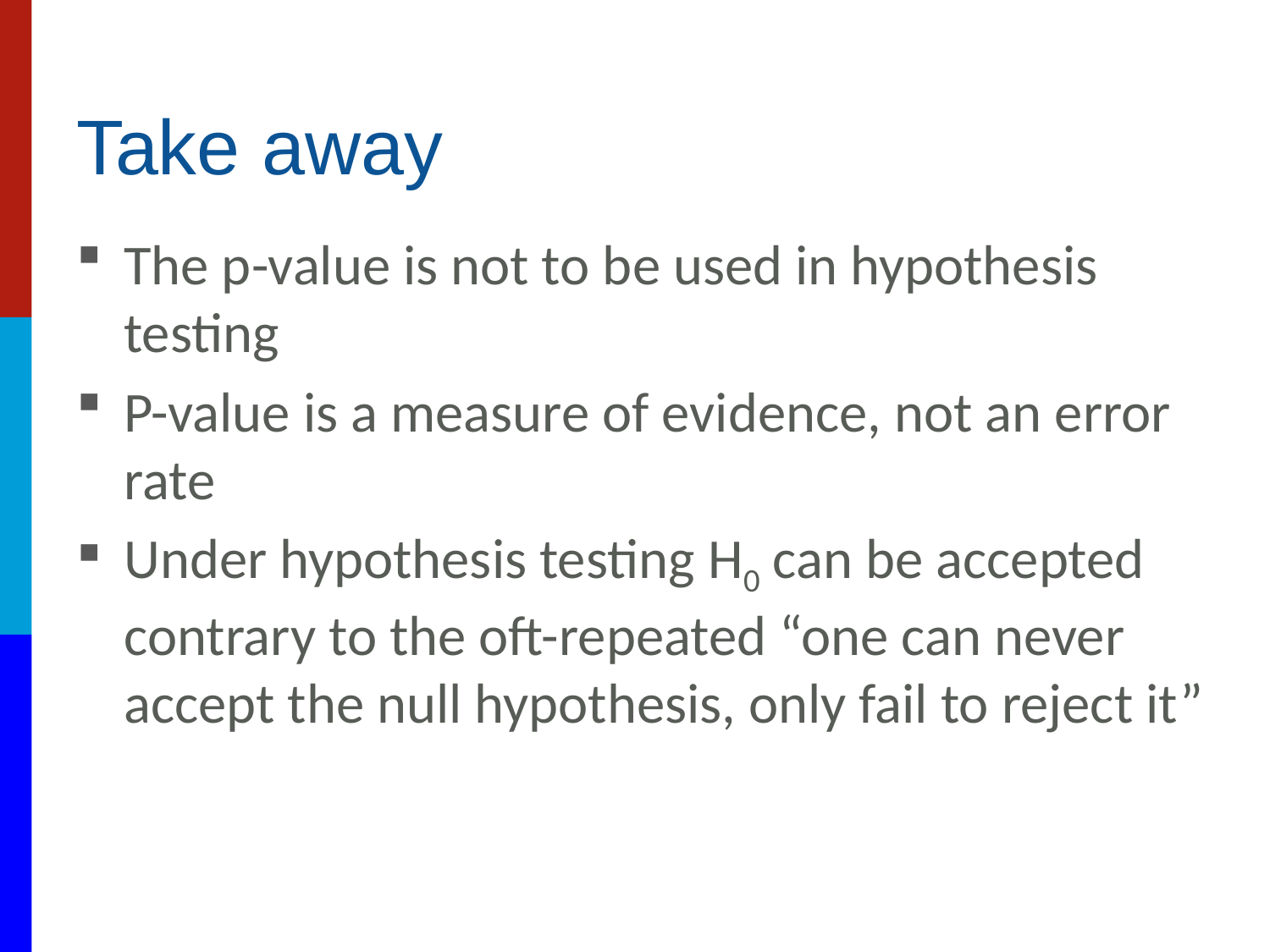

# Take away
The p-value is not to be used in hypothesis testing
P-value is a measure of evidence, not an error rate
Under hypothesis testing H0 can be accepted contrary to the oft-repeated “one can never accept the null hypothesis, only fail to reject it”